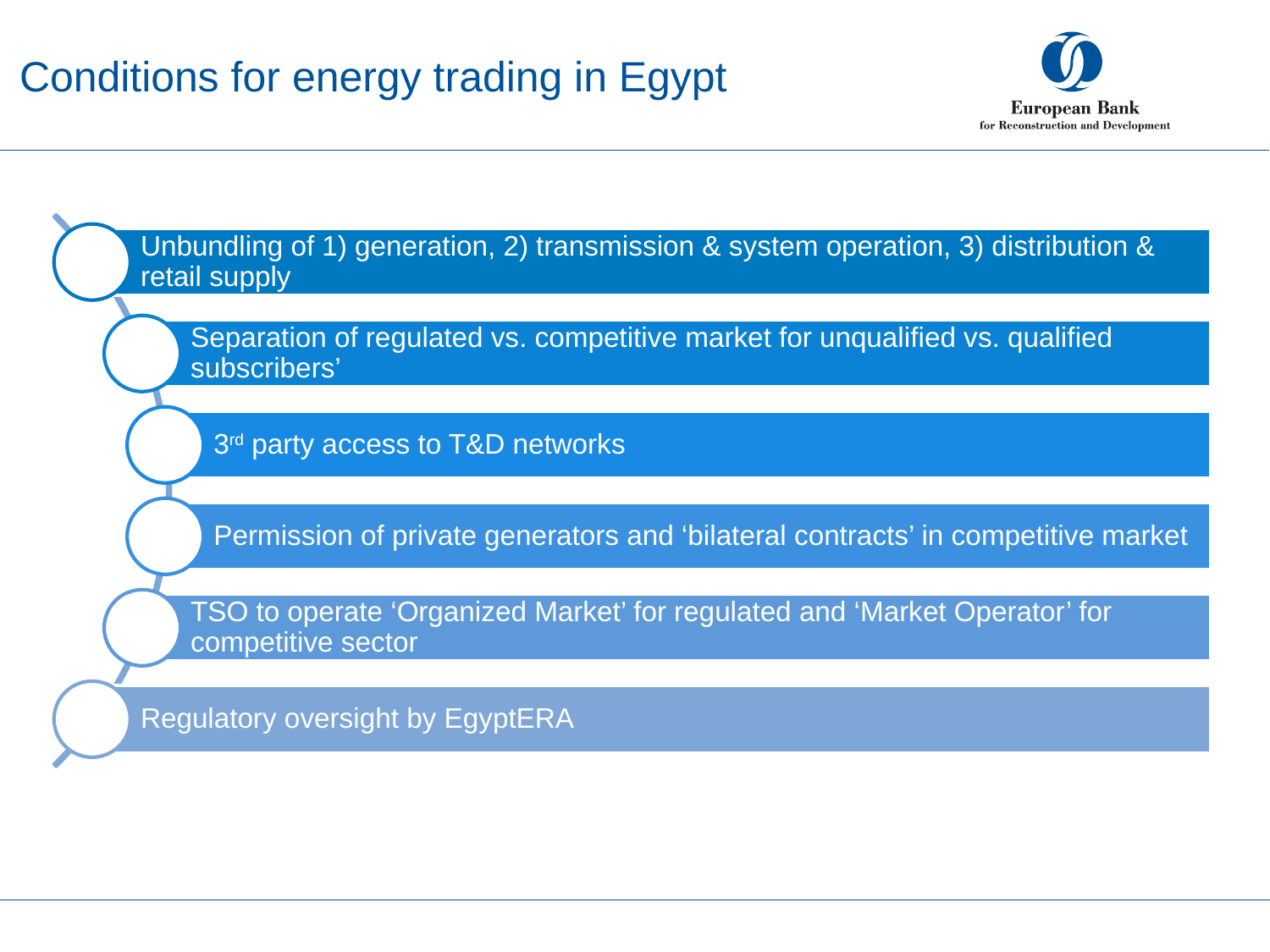

9
# Conditions for energy trading in Egypt
Unbundling of 1) generation, 2) transmission & system operation, 3) distribution & retail supply
Separation of regulated vs. competitive market for unqualified vs. qualified subscribers’
3rd party access to T&D networks
Permission of private generators and ‘bilateral contracts’ in competitive market
TSO to operate ‘Organized Market’ for regulated and ‘Market Operator’ for competitive sector
Regulatory oversight by EgyptERA